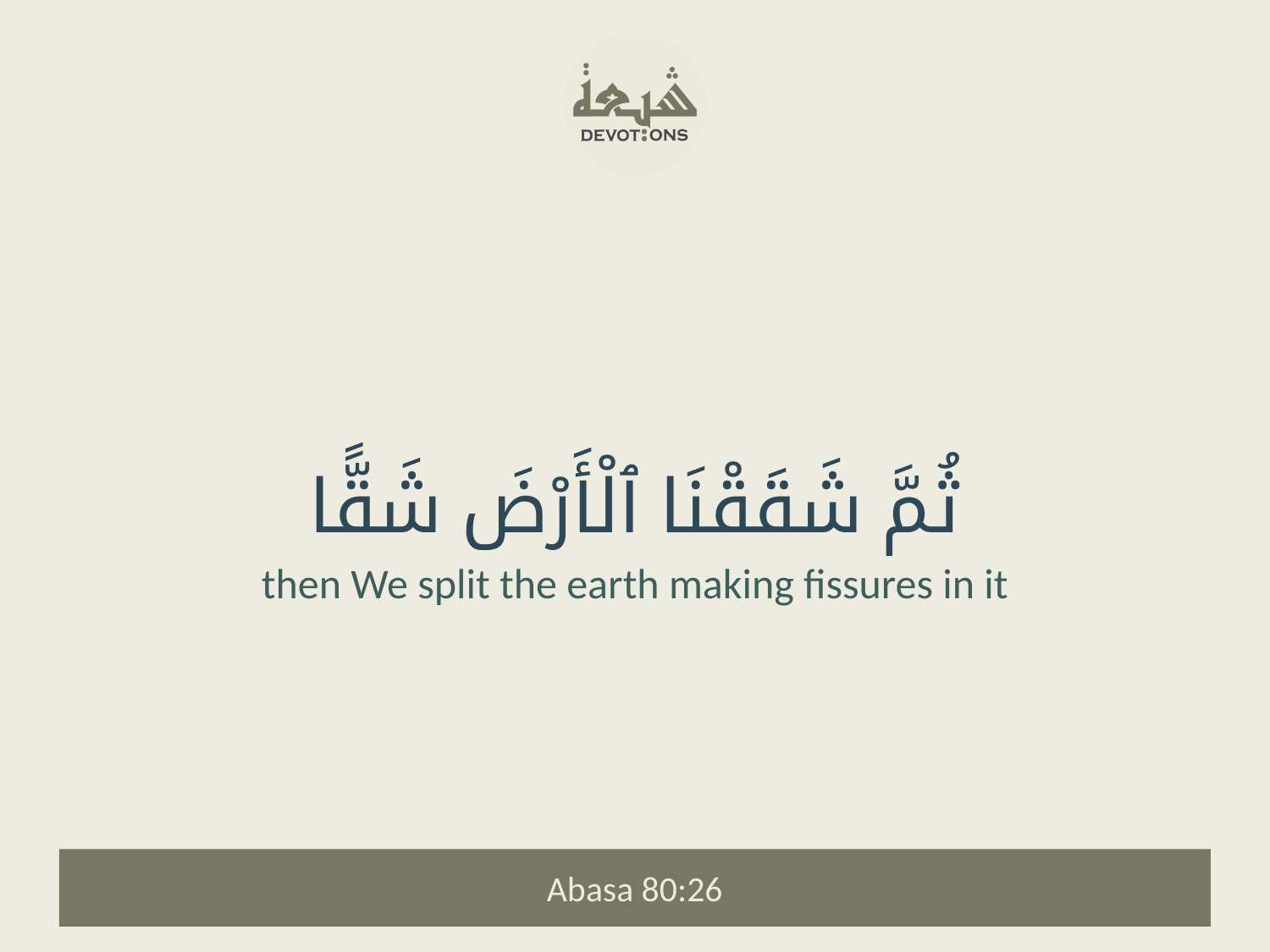

ثُمَّ شَقَقْنَا ٱلْأَرْضَ شَقًّا
then We split the earth making fissures in it
Abasa 80:26